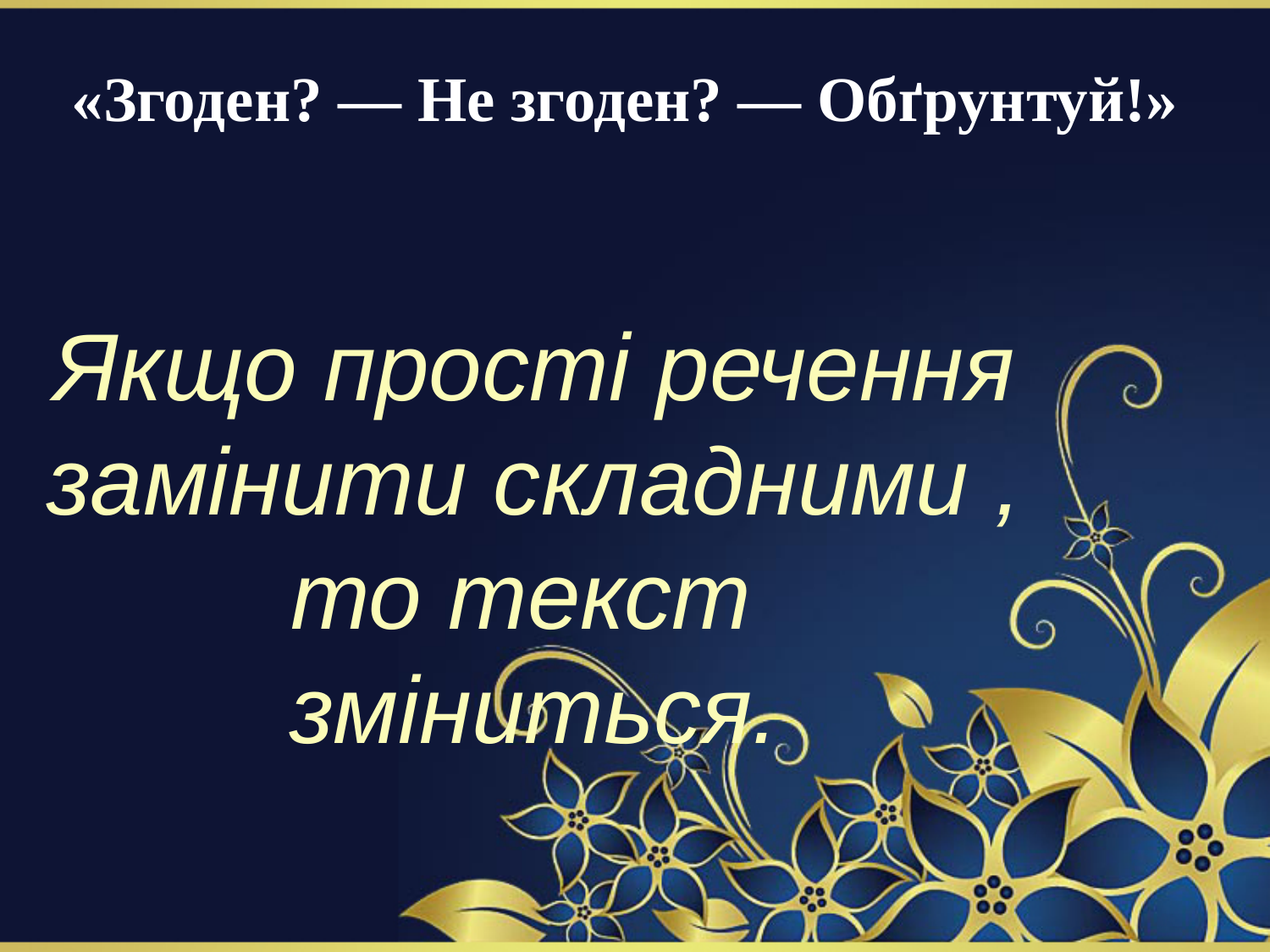

# «Згоден? — Не згоден? — Обґрунтуй!»

Якщо прості речення замінити складними , то текст  зміниться.